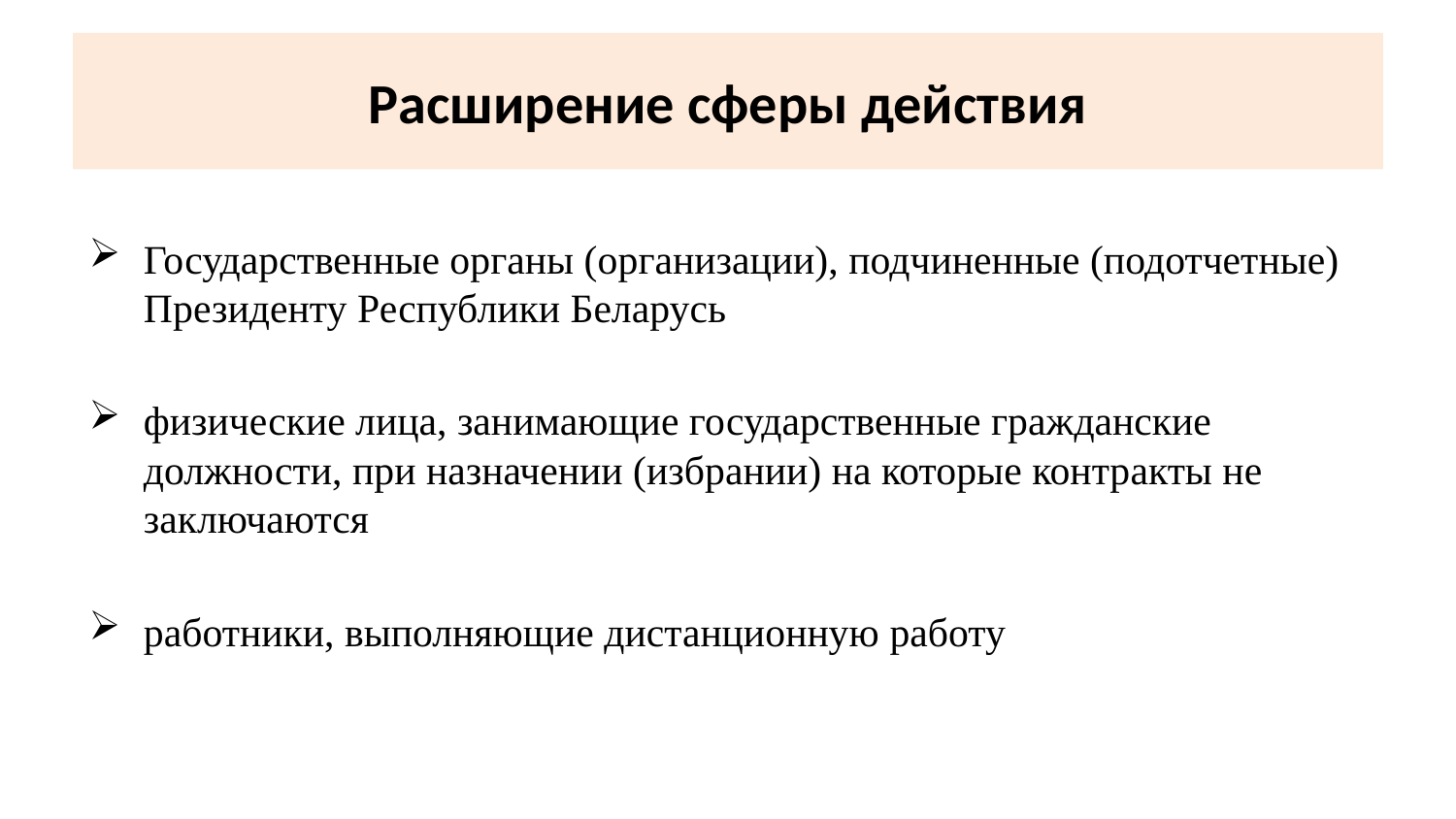

# Расширение сферы действия
Государственные органы (организации), подчиненные (подотчетные) Президенту Республики Беларусь

физические лица, занимающие государственные гражданские должности, при назначении (избрании) на которые контракты не заключаются

работники, выполняющие дистанционную работу